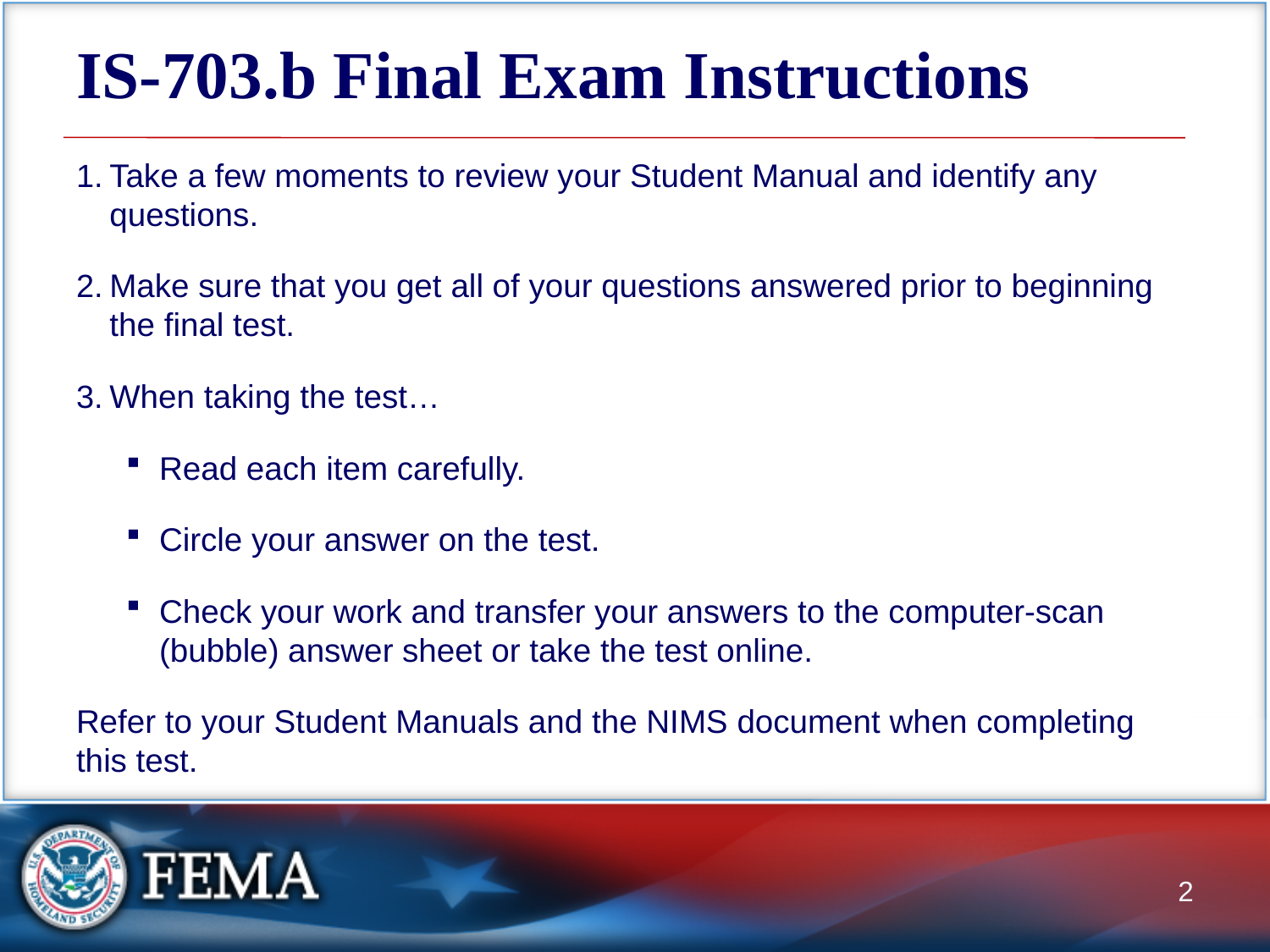

# IS-703.b Final Exam Instructions
Take a few moments to review your Student Manual and identify any questions.
Make sure that you get all of your questions answered prior to beginning the final test.
When taking the test…
Read each item carefully.
Circle your answer on the test.
Check your work and transfer your answers to the computer-scan (bubble) answer sheet or take the test online.
Refer to your Student Manuals and the NIMS document when completing this test.
2